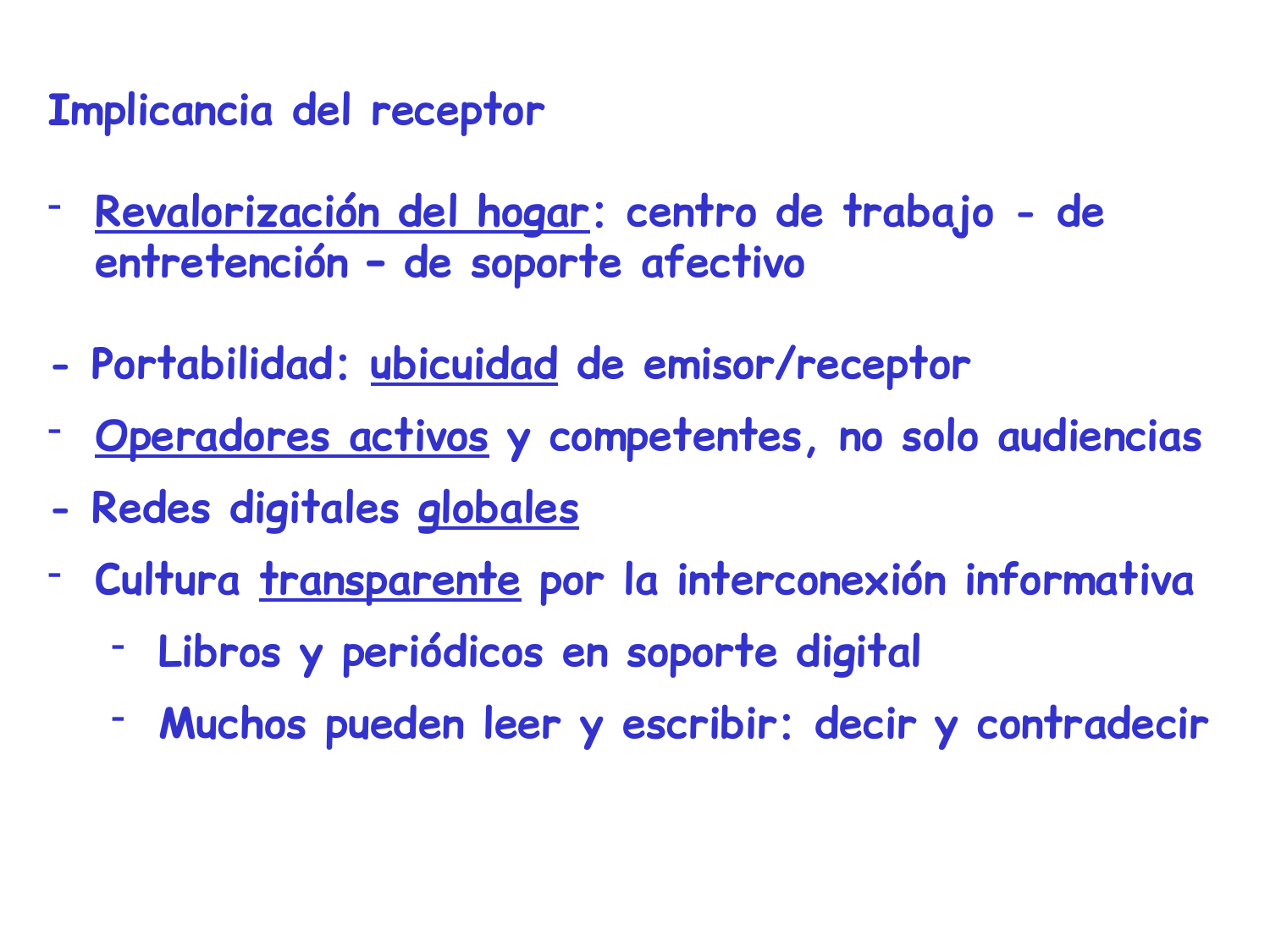

Implicancia del receptor

Revalorización del hogar: centro de trabajo - de entretención – de soporte afectivo

- Portabilidad: ubicuidad de emisor/receptor
Operadores activos y competentes, no solo audiencias
- Redes digitales globales
Cultura transparente por la interconexión informativa
Libros y periódicos en soporte digital
Muchos pueden leer y escribir: decir y contradecir